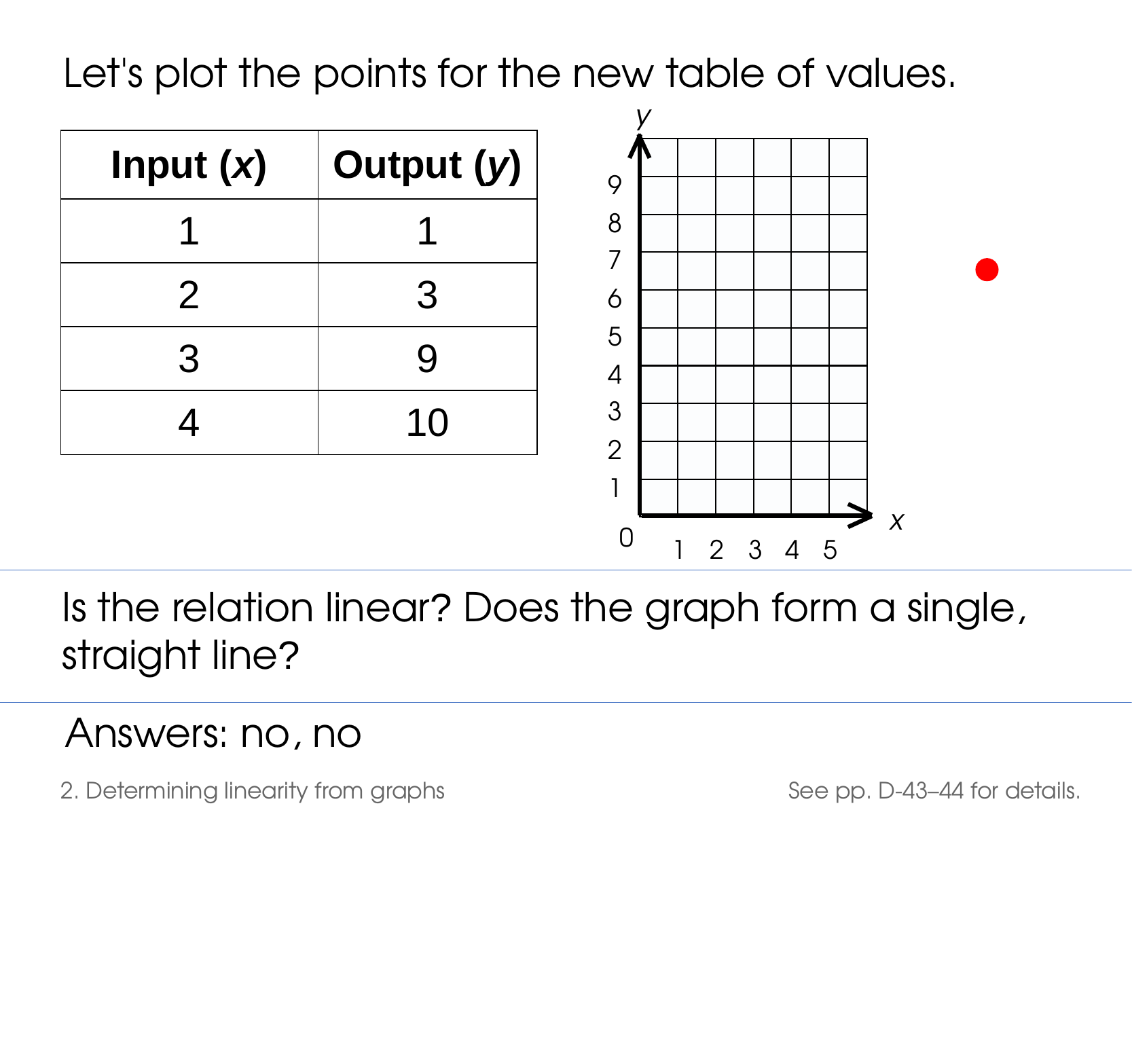

Let's plot the points for the new table of values.
y

9
8
7
6
5
4
3
2
1
x
0
1
2
3
4
5
| Input (x) | Output (y) |
| --- | --- |
| 1 | 1 |
| 2 | 3 |
| 3 | 9 |
| 4 | 10 |

Is the relation linear? Does the graph form a single, straight line?
Answers: no, no
2. Determining linearity from graphs
See pp. D-43–44 for details.